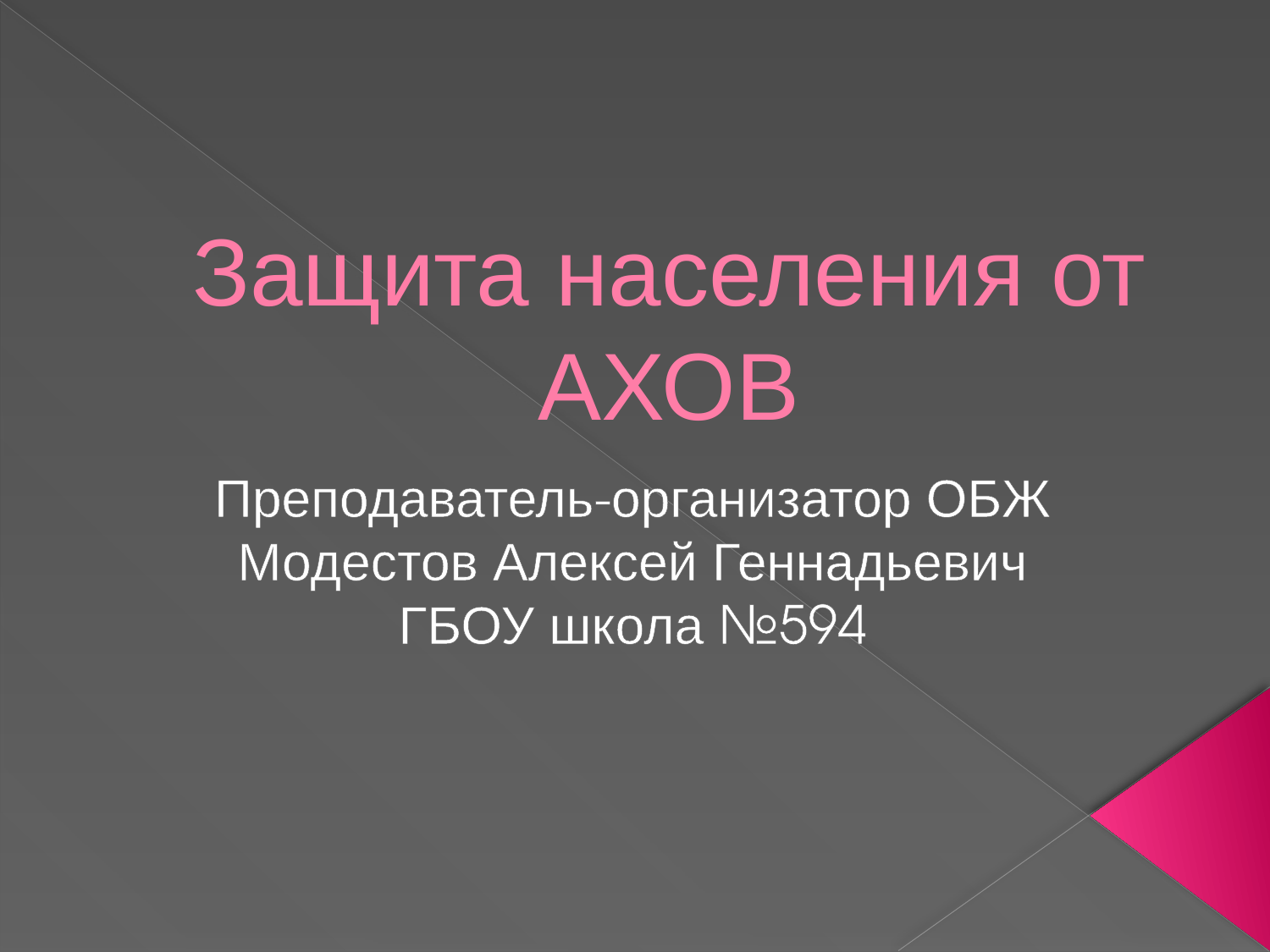

# Защита населения от АХОВ
Преподаватель-организатор ОБЖ
Модестов Алексей Геннадьевич
ГБОУ школа №594